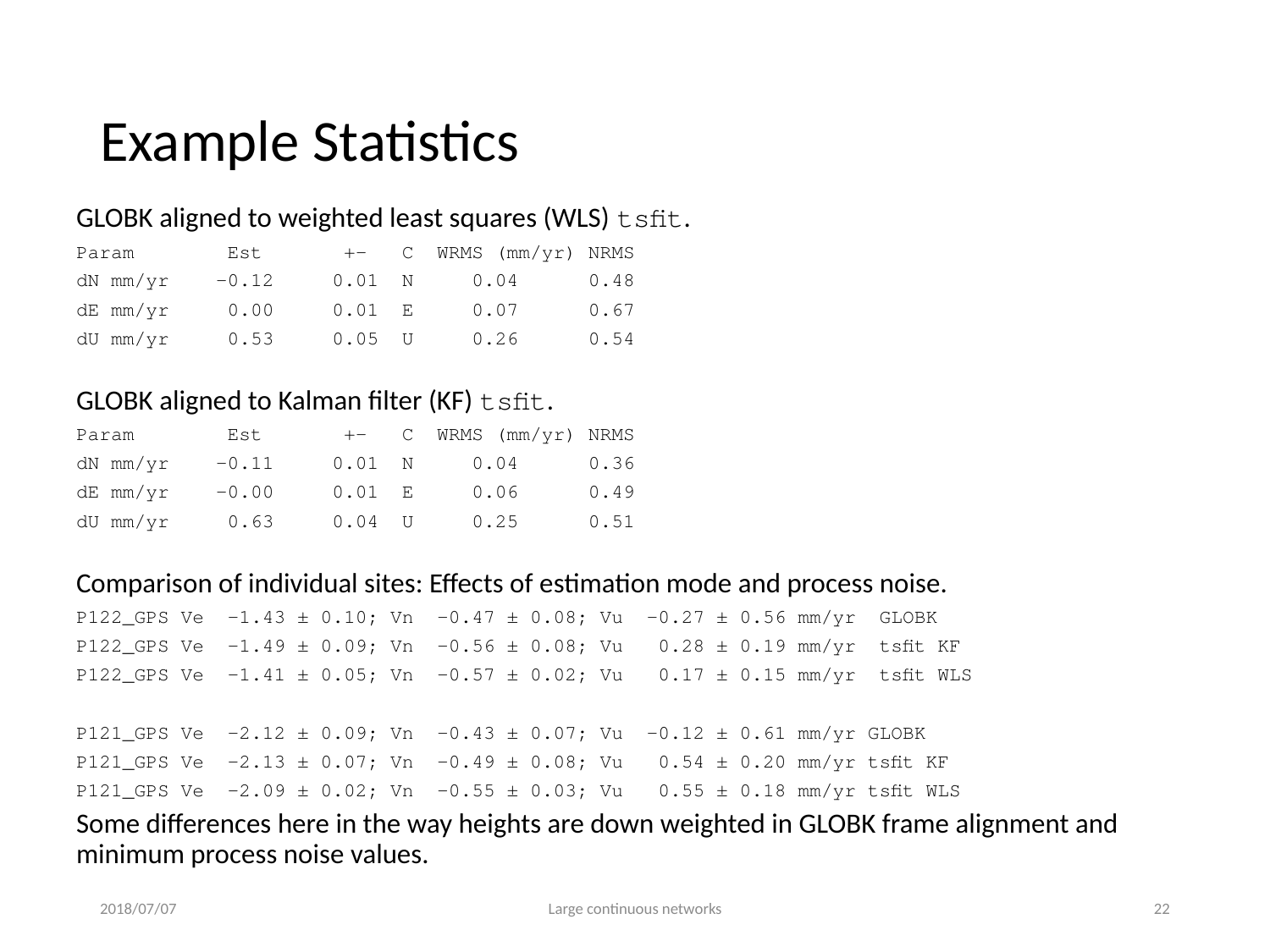

# Example Statistics
GLOBK aligned to weighted least squares (WLS) tsfit.
Param        Est       +-   C  WRMS (mm/yr) NRMS
dN mm/yr    -0.12     0.01  N     0.04      0.48
dE mm/yr     0.00     0.01  E     0.07      0.67
dU mm/yr     0.53     0.05  U     0.26      0.54

GLOBK aligned to Kalman filter (KF) tsfit.
Param        Est       +-   C  WRMS (mm/yr) NRMS
dN mm/yr    -0.11     0.01  N     0.04      0.36
dE mm/yr    -0.00     0.01  E     0.06      0.49
dU mm/yr     0.63     0.04  U     0.25      0.51

Comparison of individual sites: Effects of estimation mode and process noise.
P122_GPS Ve  -1.43 ± 0.10; Vn  -0.47 ± 0.08; Vu  -0.27 ± 0.56 mm/yr  GLOBK
P122_GPS Ve  -1.49 ± 0.09; Vn  -0.56 ± 0.08; Vu   0.28 ± 0.19 mm/yr  tsfit KF
P122_GPS Ve  -1.41 ± 0.05; Vn  -0.57 ± 0.02; Vu   0.17 ± 0.15 mm/yr  tsfit WLS

P121_GPS Ve  -2.12 ± 0.09; Vn  -0.43 ± 0.07; Vu  -0.12 ± 0.61 mm/yr GLOBK
P121_GPS Ve  -2.13 ± 0.07; Vn  -0.49 ± 0.08; Vu   0.54 ± 0.20 mm/yr tsfit KF
P121_GPS Ve  -2.09 ± 0.02; Vn  -0.55 ± 0.03; Vu   0.55 ± 0.18 mm/yr tsfit WLS
Some differences here in the way heights are down weighted in GLOBK frame alignment and minimum process noise values.

2018/07/07
Large continuous networks
22